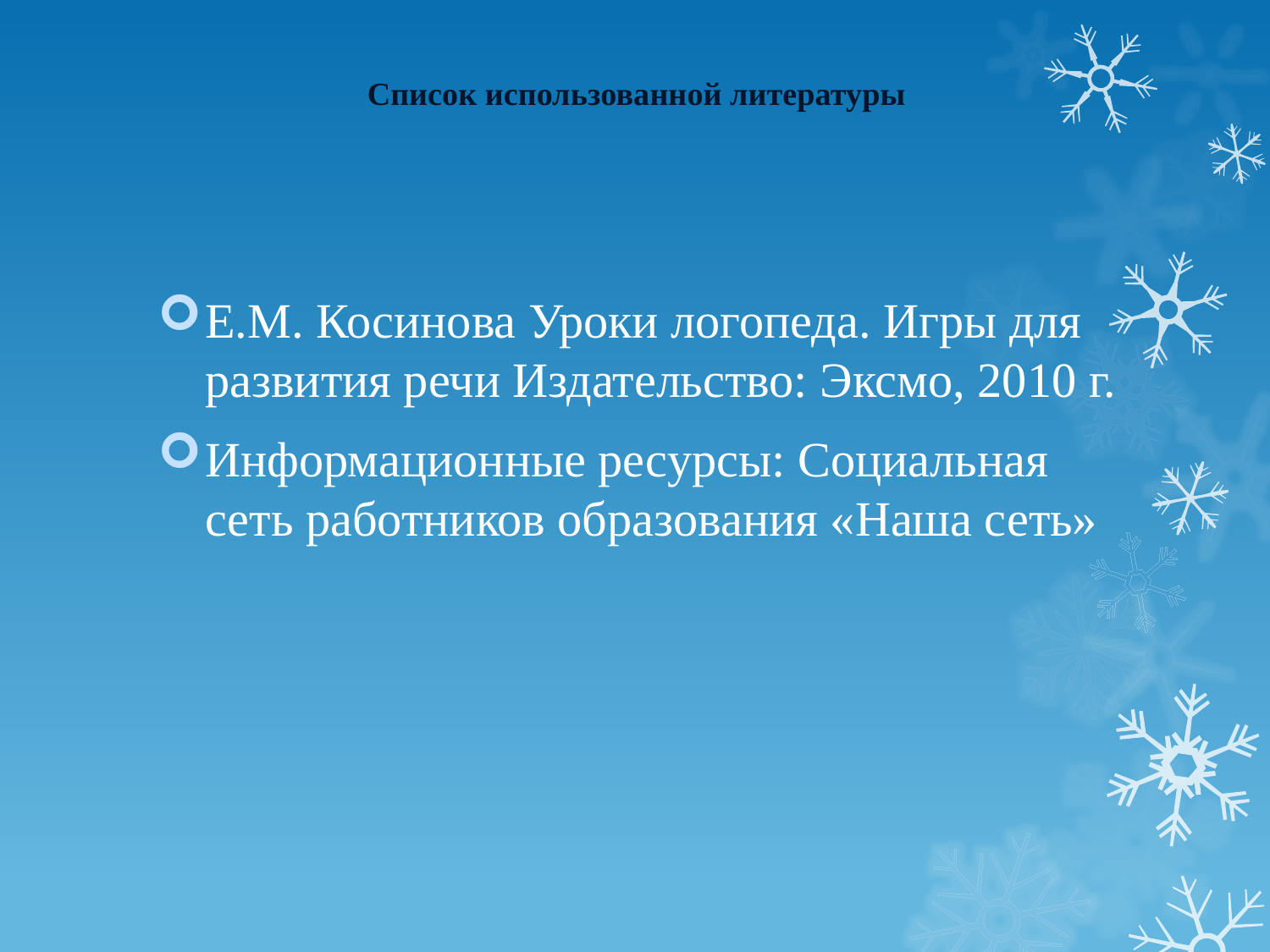

# Список использованной литературы
Е.М. Косинова Уроки логопеда. Игры для развития речи Издательство: Эксмо, 2010 г.
Информационные ресурсы: Социальная сеть работников образования «Наша сеть»